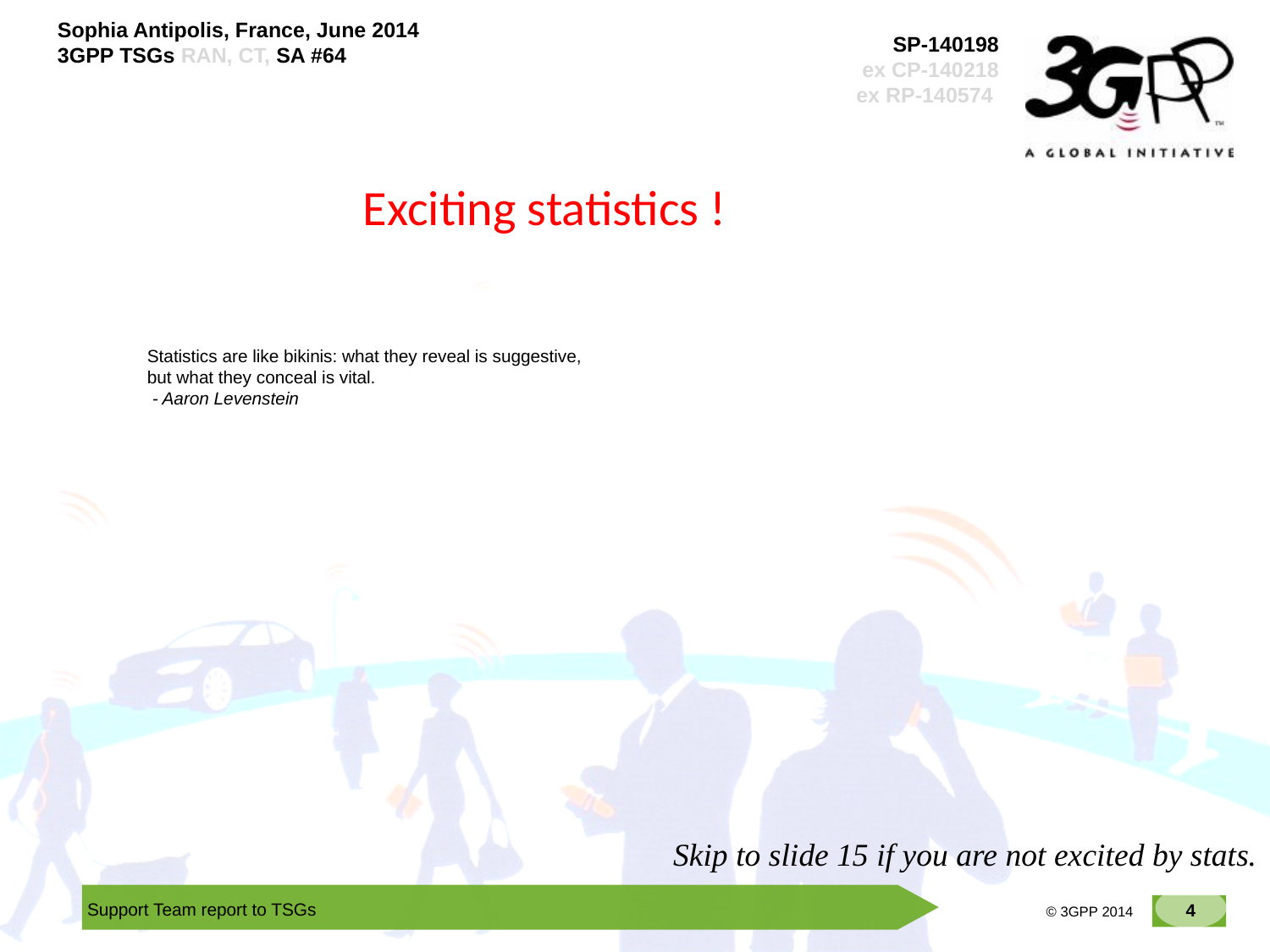

Exciting statistics !
Statistics are like bikinis: what they reveal is suggestive, but what they conceal is vital.
 - Aaron Levenstein
Skip to slide 15 if you are not excited by stats.